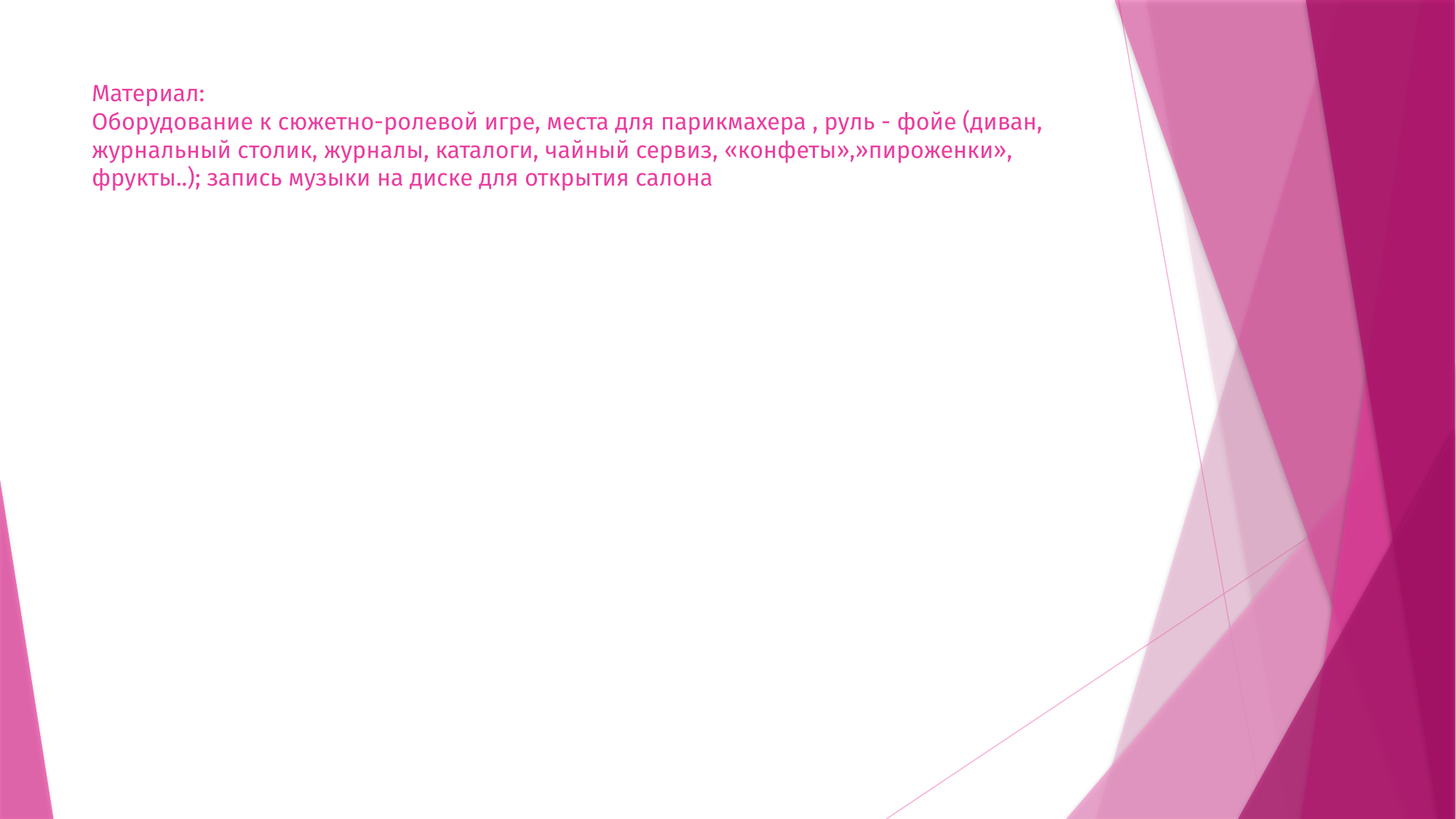

# Материал: Оборудование к сюжетно-ролевой игре, места для парикмахера , руль - фойе (диван, журнальный столик, журналы, каталоги, чайный сервиз, «конфеты»,»пироженки», фрукты..); запись музыки на диске для открытия салона